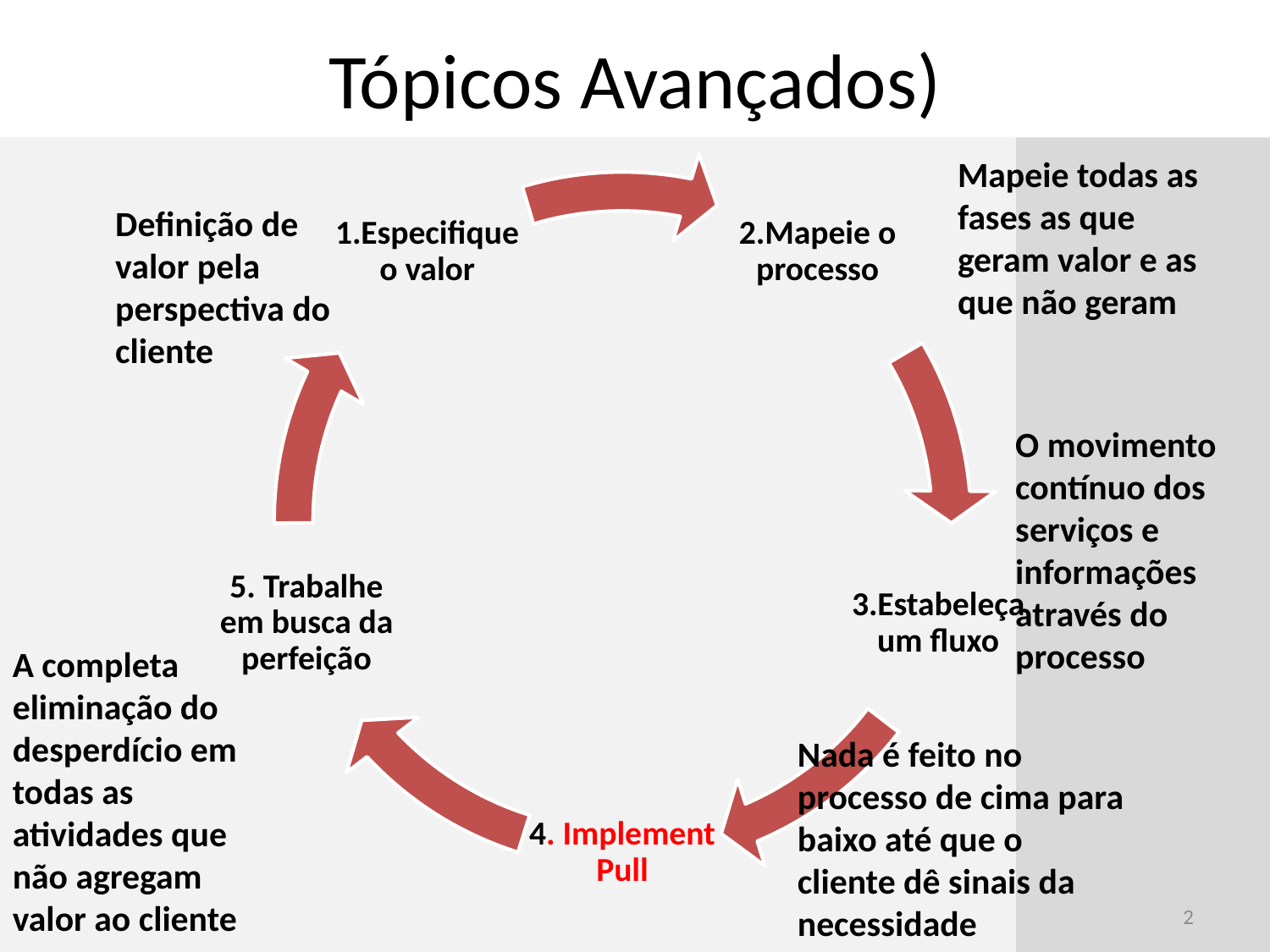

# Tópicos Avançados)

2.Mapeie o processo
3.Estabeleça um fluxo
4. Implement Pull
5. Trabalhe em busca da perfeição
1.Especifique o valor
Mapeie todas as fases as que geram valor e as que não geram
Definição de valor pela perspectiva do cliente
O movimento contínuo dos serviços e informações através do processo
A completa eliminação do desperdício em todas as atividades que não agregam valor ao cliente
Nada é feito no processo de cima para baixo até que o cliente dê sinais da necessidade
2